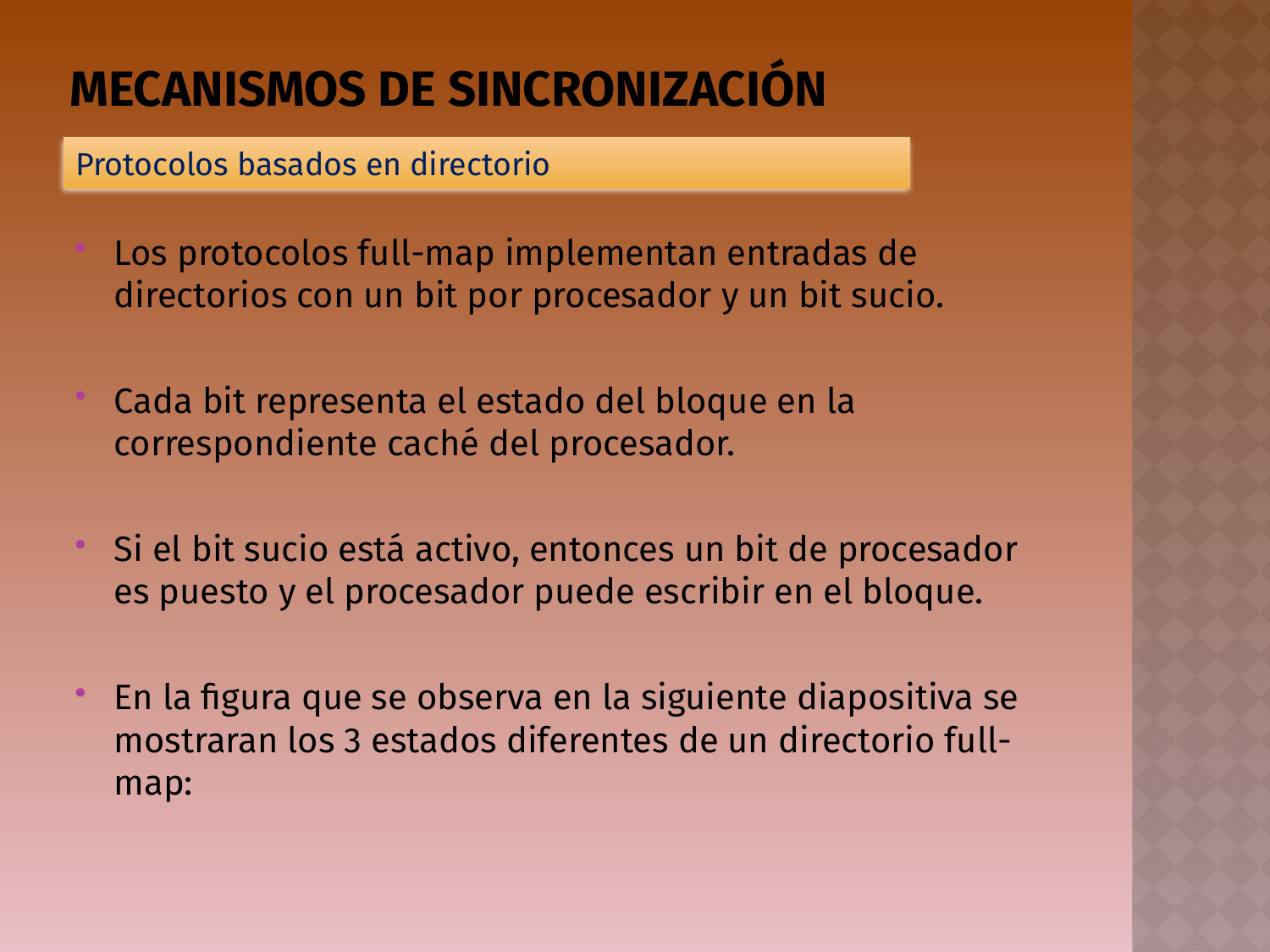

# Mecanismos de sincronización
Protocolos basados en directorio
Los protocolos full-map implementan entradas de directorios con un bit por procesador y un bit sucio.

Cada bit representa el estado del bloque en la correspondiente caché del procesador.

Si el bit sucio está activo, entonces un bit de procesador es puesto y el procesador puede escribir en el bloque.

En la figura que se observa en la siguiente diapositiva se mostraran los 3 estados diferentes de un directorio full-map: